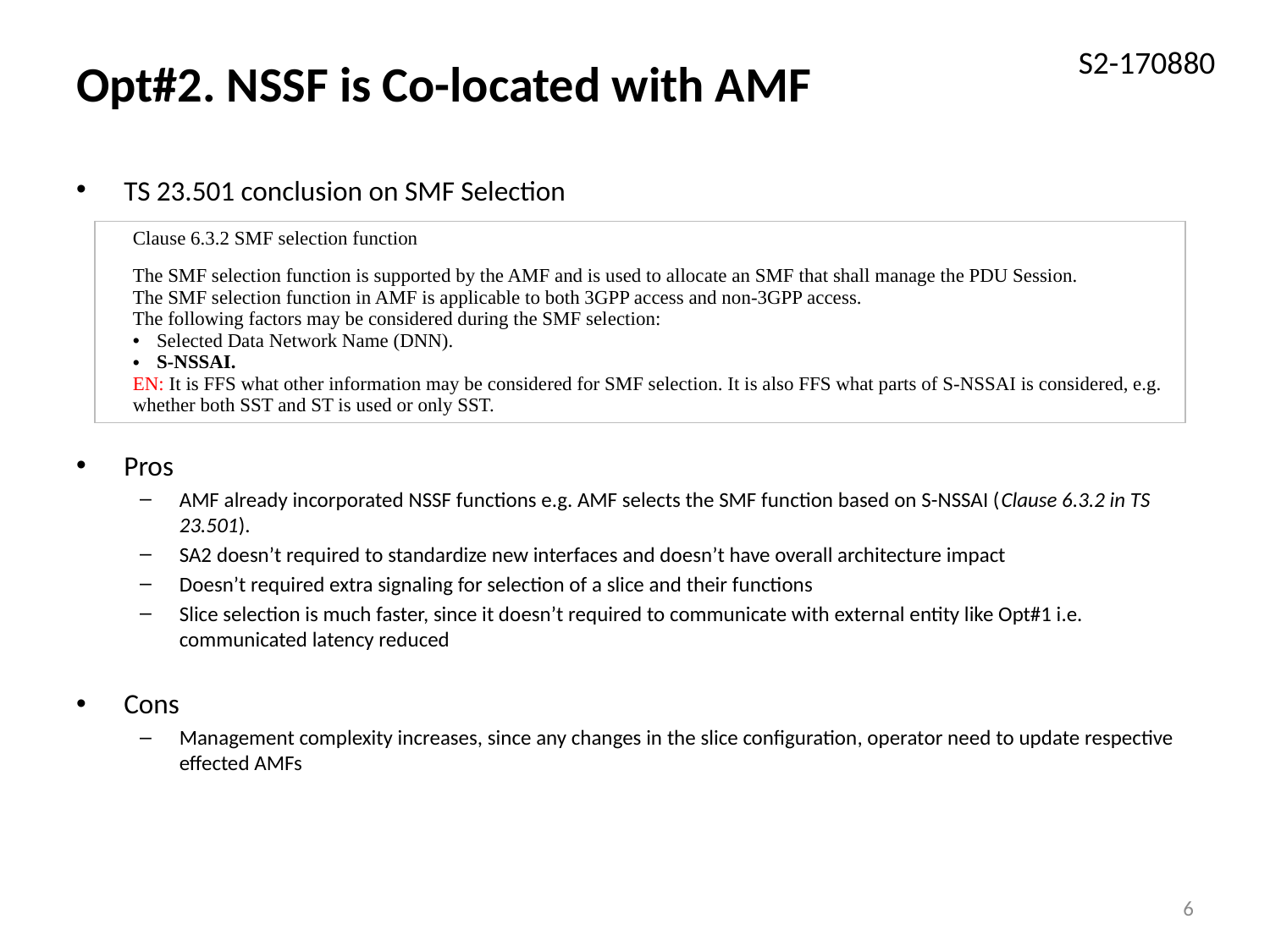

# Opt#2. NSSF is Co-located with AMF
TS 23.501 conclusion on SMF Selection

Pros
AMF already incorporated NSSF functions e.g. AMF selects the SMF function based on S-NSSAI (Clause 6.3.2 in TS 23.501).
SA2 doesn’t required to standardize new interfaces and doesn’t have overall architecture impact
Doesn’t required extra signaling for selection of a slice and their functions
Slice selection is much faster, since it doesn’t required to communicate with external entity like Opt#1 i.e. communicated latency reduced

Cons
Management complexity increases, since any changes in the slice configuration, operator need to update respective effected AMFs
| Clause 6.3.2 SMF selection function The SMF selection function is supported by the AMF and is used to allocate an SMF that shall manage the PDU Session. The SMF selection function in AMF is applicable to both 3GPP access and non-3GPP access. The following factors may be considered during the SMF selection: Selected Data Network Name (DNN). S-NSSAI. EN: It is FFS what other information may be considered for SMF selection. It is also FFS what parts of S-NSSAI is considered, e.g. whether both SST and ST is used or only SST. |
| --- |
6